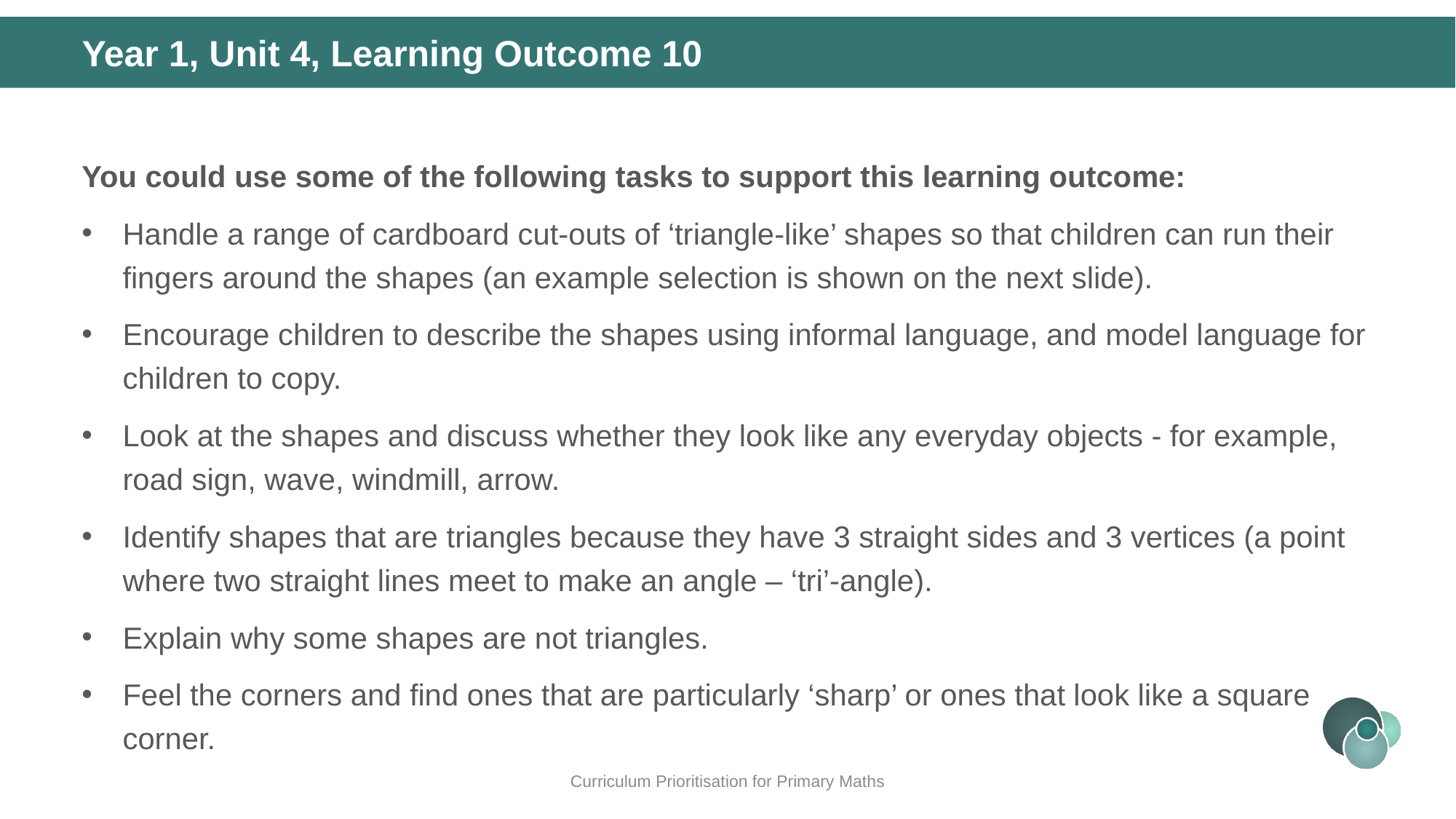

Year 1, Unit 4, Learning Outcome 10
You could use some of the following tasks to support this learning outcome:
Handle a range of cardboard cut-outs of ‘triangle-like’ shapes so that children can run their fingers around the shapes (an example selection is shown on the next slide).
Encourage children to describe the shapes using informal language, and model language for children to copy.
Look at the shapes and discuss whether they look like any everyday objects - for example, road sign, wave, windmill, arrow.
Identify shapes that are triangles because they have 3 straight sides and 3 vertices (a point where two straight lines meet to make an angle – ‘tri’-angle).
Explain why some shapes are not triangles.
Feel the corners and find ones that are particularly ‘sharp’ or ones that look like a square corner.
Curriculum Prioritisation for Primary Maths